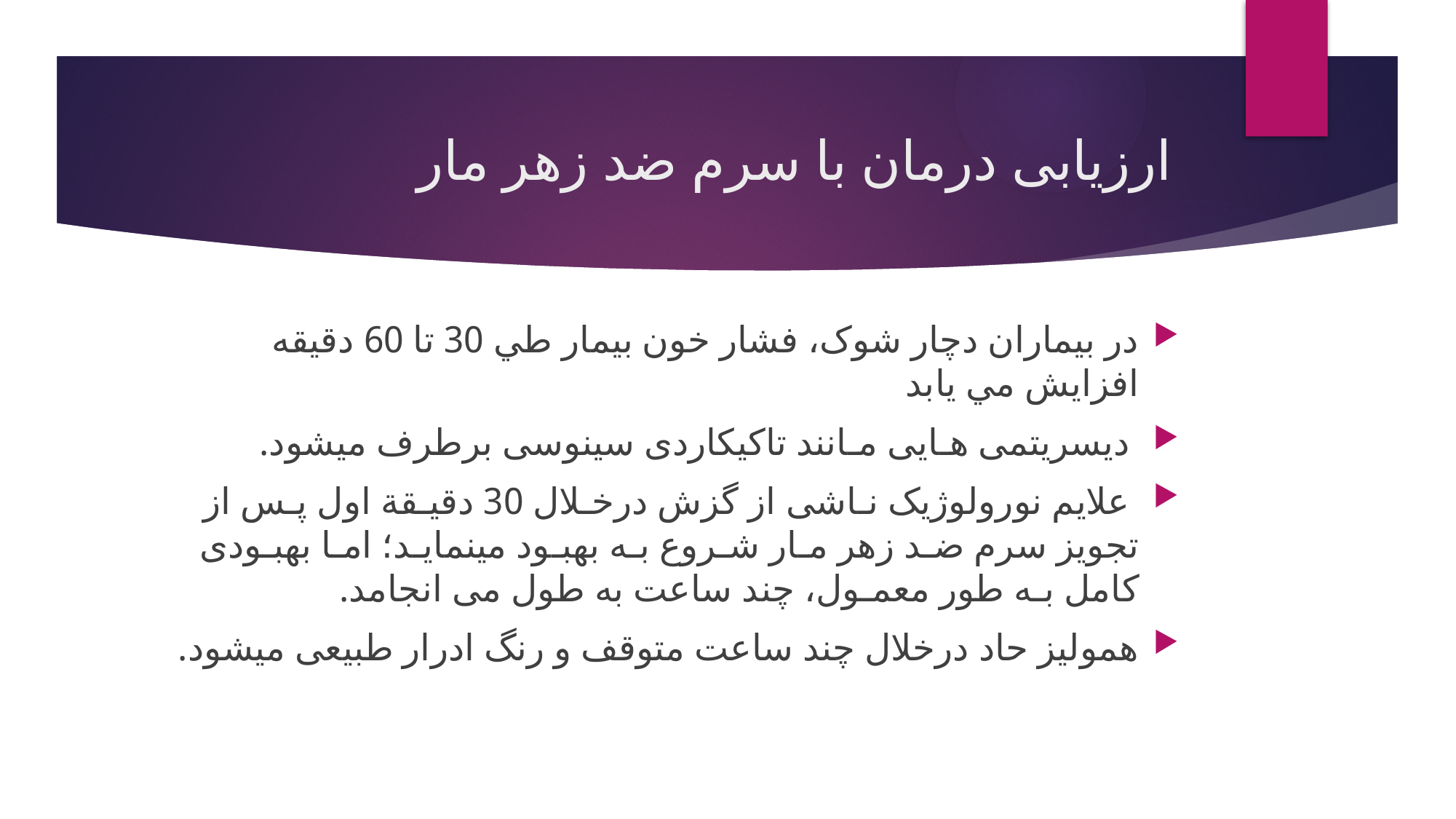

# ارزیابی درمان با سرم ضد زهر مار
در بیماران دچار شوک، فشار خون بیمار طي 30 تا 60 دقیقه افزایش مي يابد
 دیسریتمی هـایی مـانند تاکیکاردی سینوسی برطرف میشود.
 علایم نورولوژیک نـاشی از گزش درخـلال 30 دقیـقة اول پـس از تجویز سرم ضـد زهر مـار شـروع بـه بهبـود مینمایـد؛ امـا بهبـودی کامل بـه طور معمـول، چند ساعت به طول می انجامد.
همولیز حاد درخلال چند ساعت متوقف و رنگ ادرار طبیعی میشود.